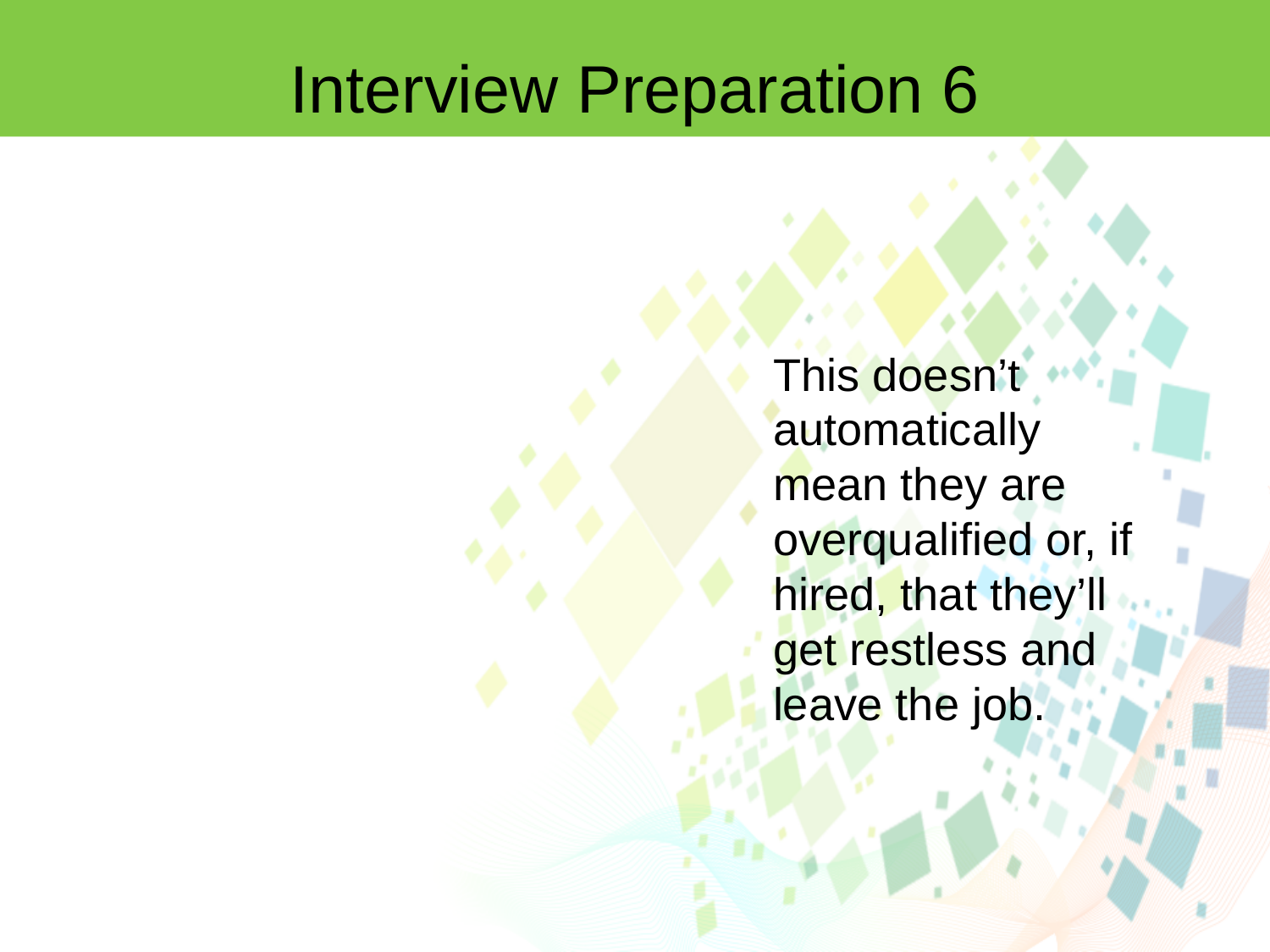

Interview Preparation 6
This doesn’t automatically mean they are overqualified or, if hired, that they’ll get restless and leave the job.